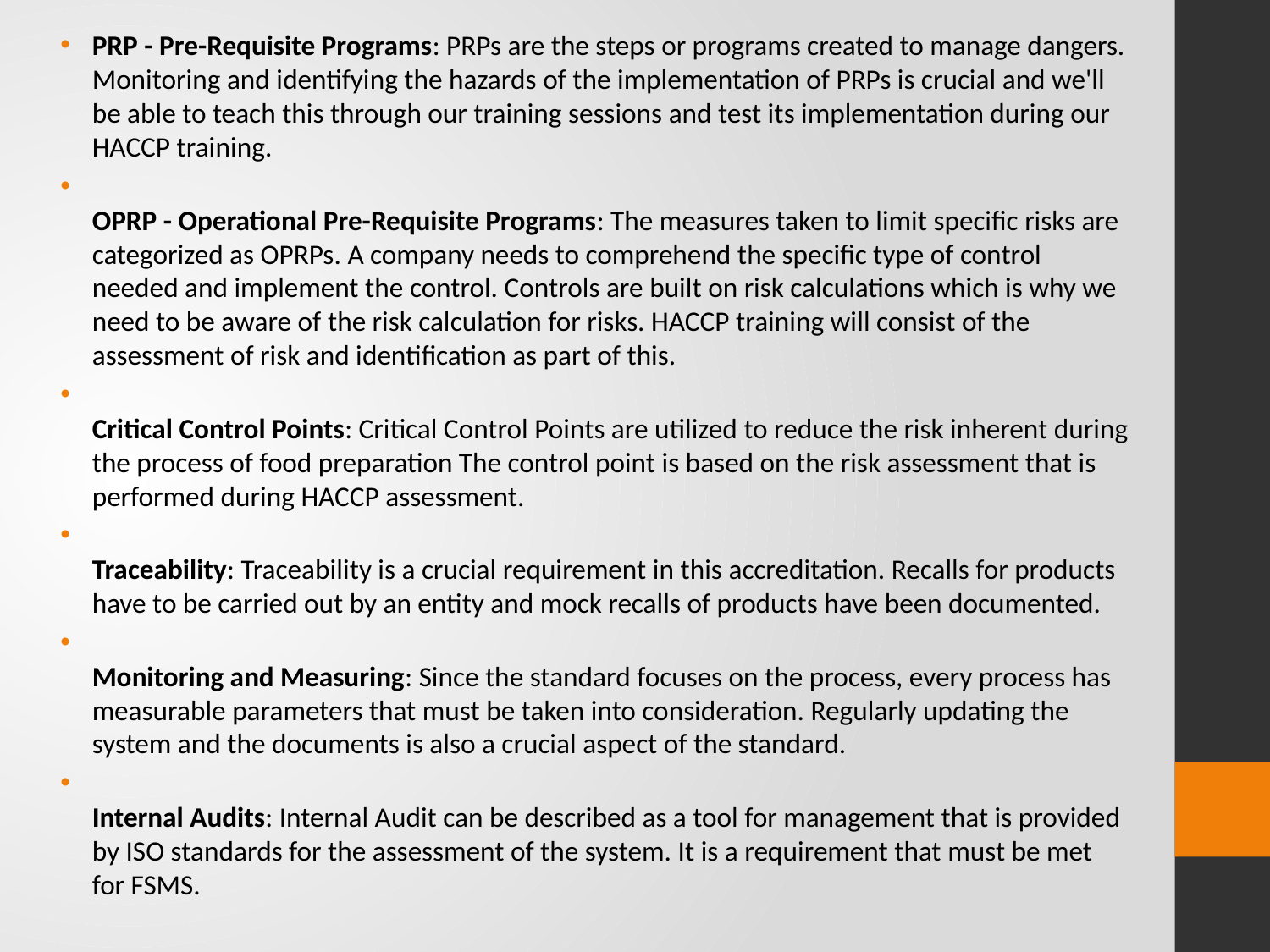

PRP - Pre-Requisite Programs: PRPs are the steps or programs created to manage dangers. Monitoring and identifying the hazards of the implementation of PRPs is crucial and we'll be able to teach this through our training sessions and test its implementation during our HACCP training.
OPRP - Operational Pre-Requisite Programs: The measures taken to limit specific risks are categorized as OPRPs. A company needs to comprehend the specific type of control needed and implement the control. Controls are built on risk calculations which is why we need to be aware of the risk calculation for risks. HACCP training will consist of the assessment of risk and identification as part of this.
Critical Control Points: Critical Control Points are utilized to reduce the risk inherent during the process of food preparation The control point is based on the risk assessment that is performed during HACCP assessment.
Traceability: Traceability is a crucial requirement in this accreditation. Recalls for products have to be carried out by an entity and mock recalls of products have been documented.
Monitoring and Measuring: Since the standard focuses on the process, every process has measurable parameters that must be taken into consideration. Regularly updating the system and the documents is also a crucial aspect of the standard.
Internal Audits: Internal Audit can be described as a tool for management that is provided by ISO standards for the assessment of the system. It is a requirement that must be met for FSMS.